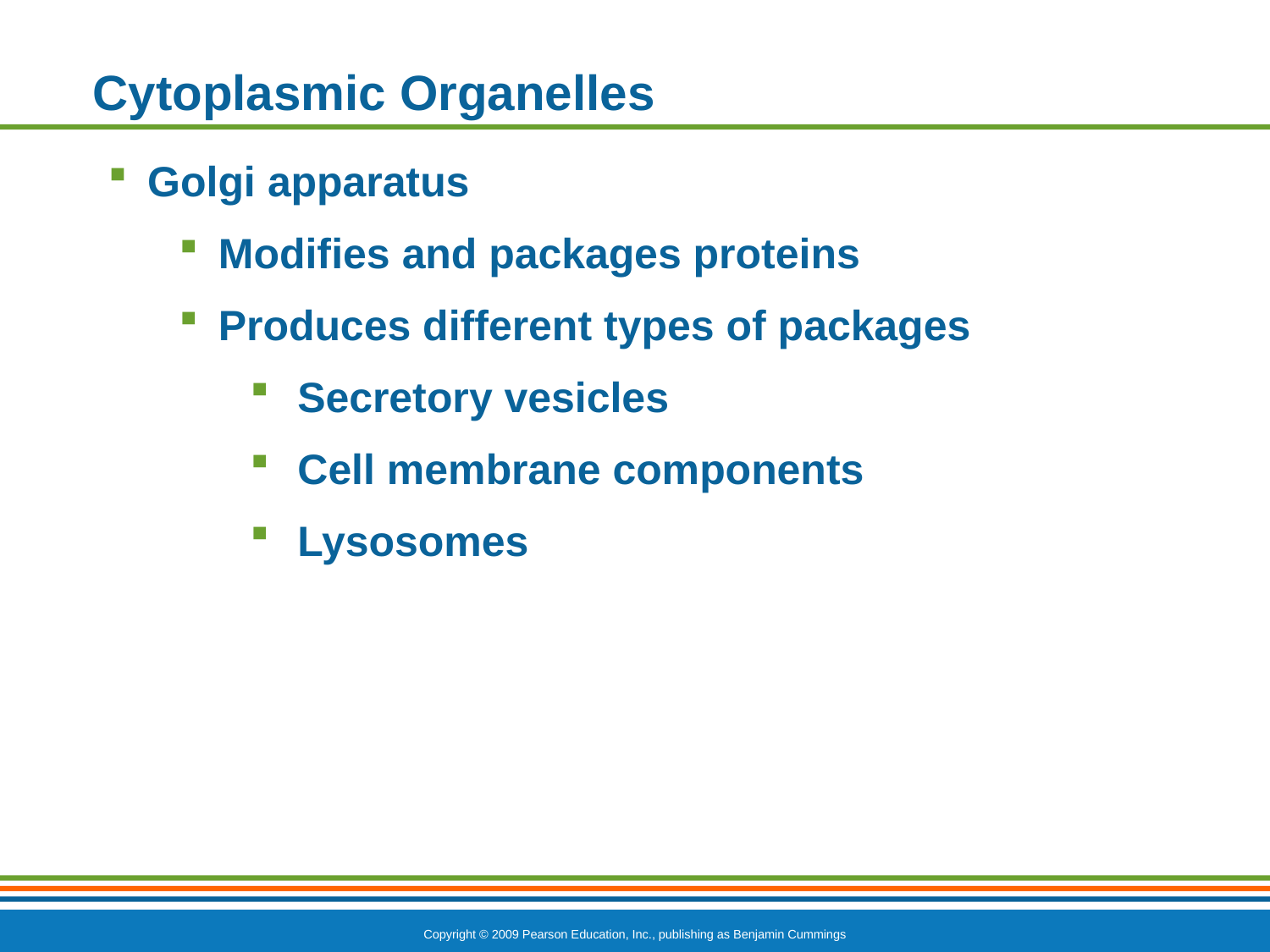

# Cytoplasmic Organelles
Golgi apparatus
Modifies and packages proteins
Produces different types of packages
Secretory vesicles
Cell membrane components
Lysosomes